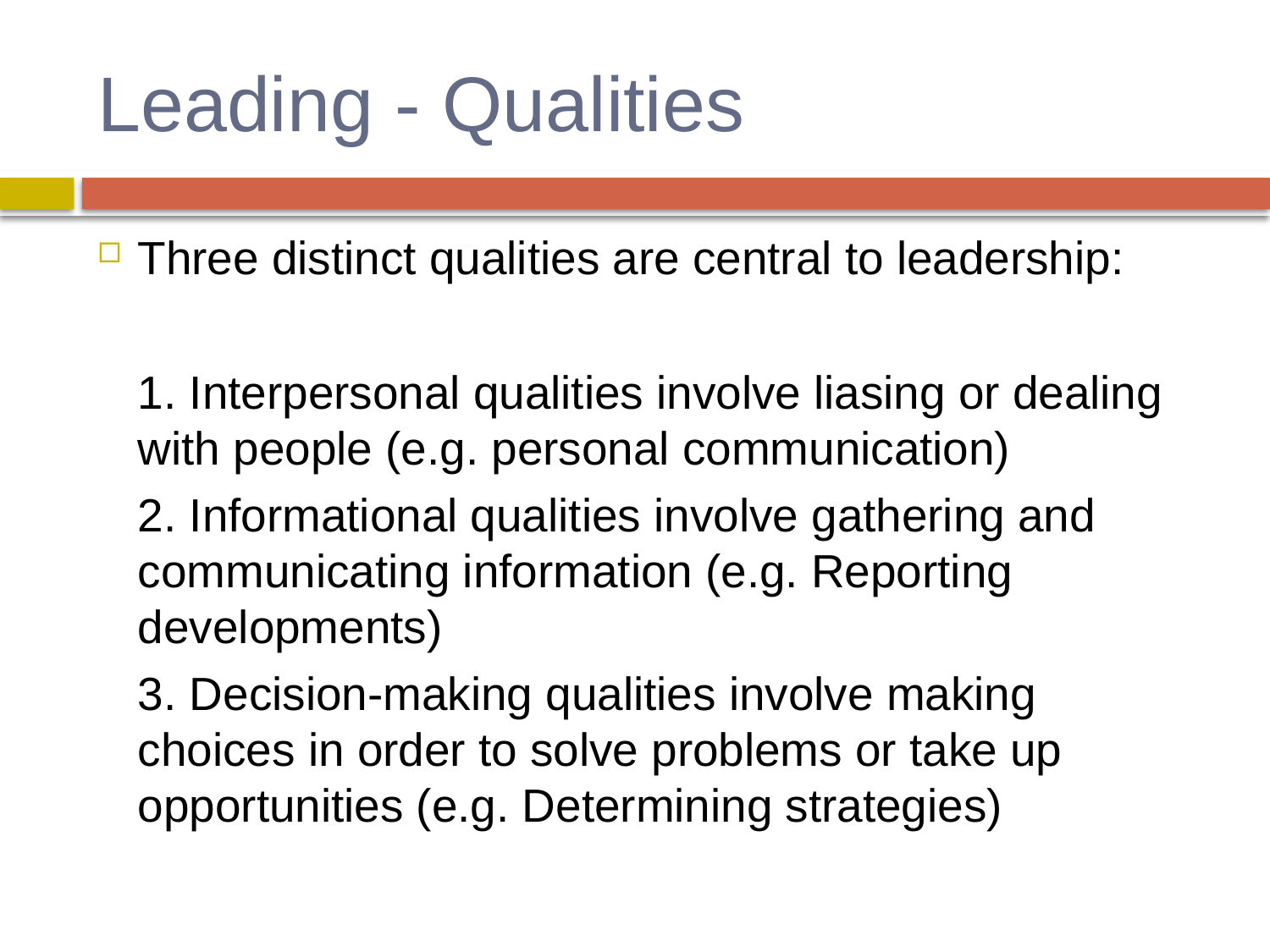

# Leading - Qualities
Three distinct qualities are central to leadership:

	1. Interpersonal qualities involve liasing or dealing with people (e.g. personal communication)
	2. Informational qualities involve gathering and communicating information (e.g. Reporting developments)
	3. Decision-making qualities involve making choices in order to solve problems or take up opportunities (e.g. Determining strategies)